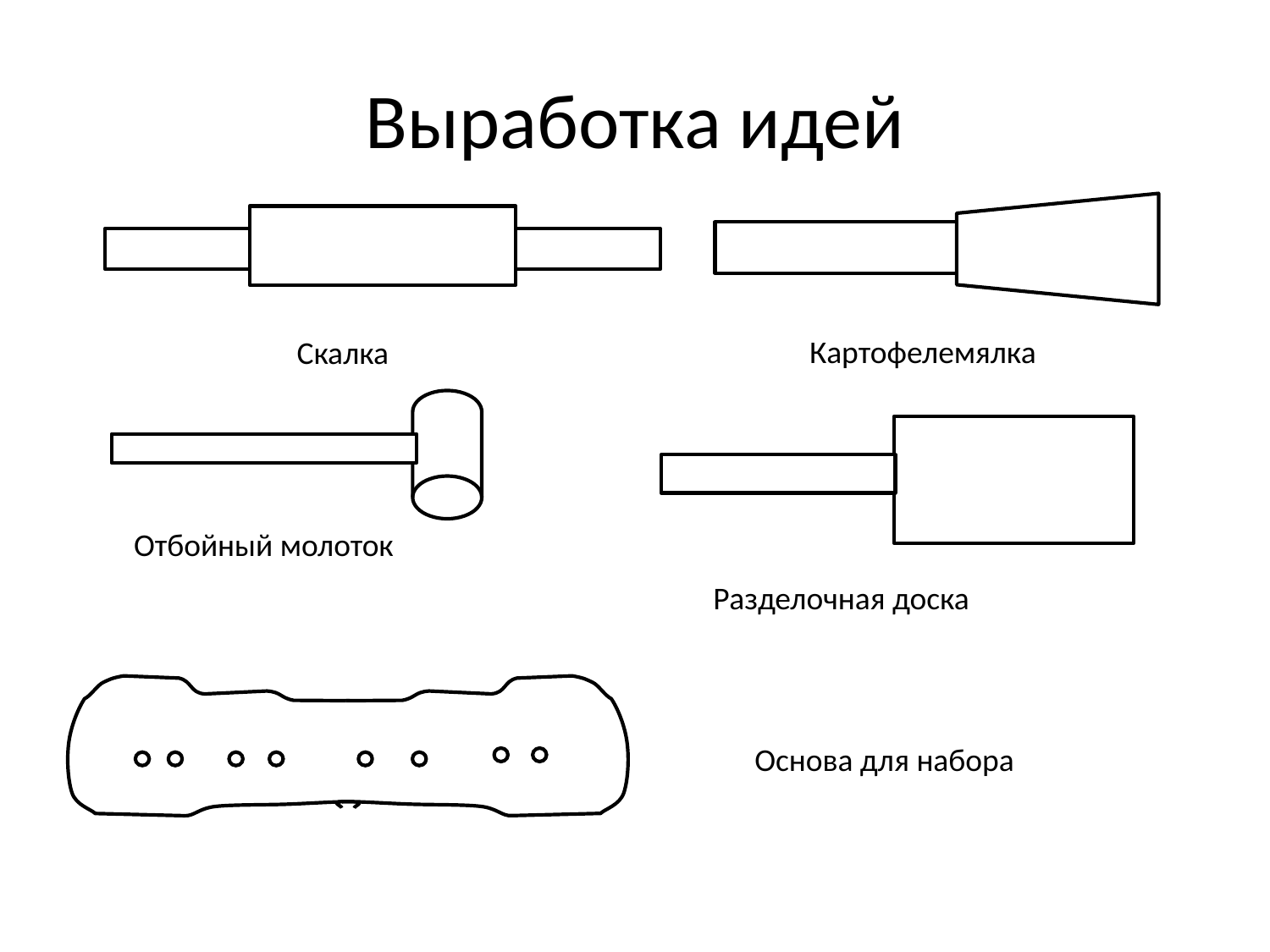

# Выработка идей

Картофелемялка
Скалка

Отбойный молоток
Разделочная доска

Основа для набора